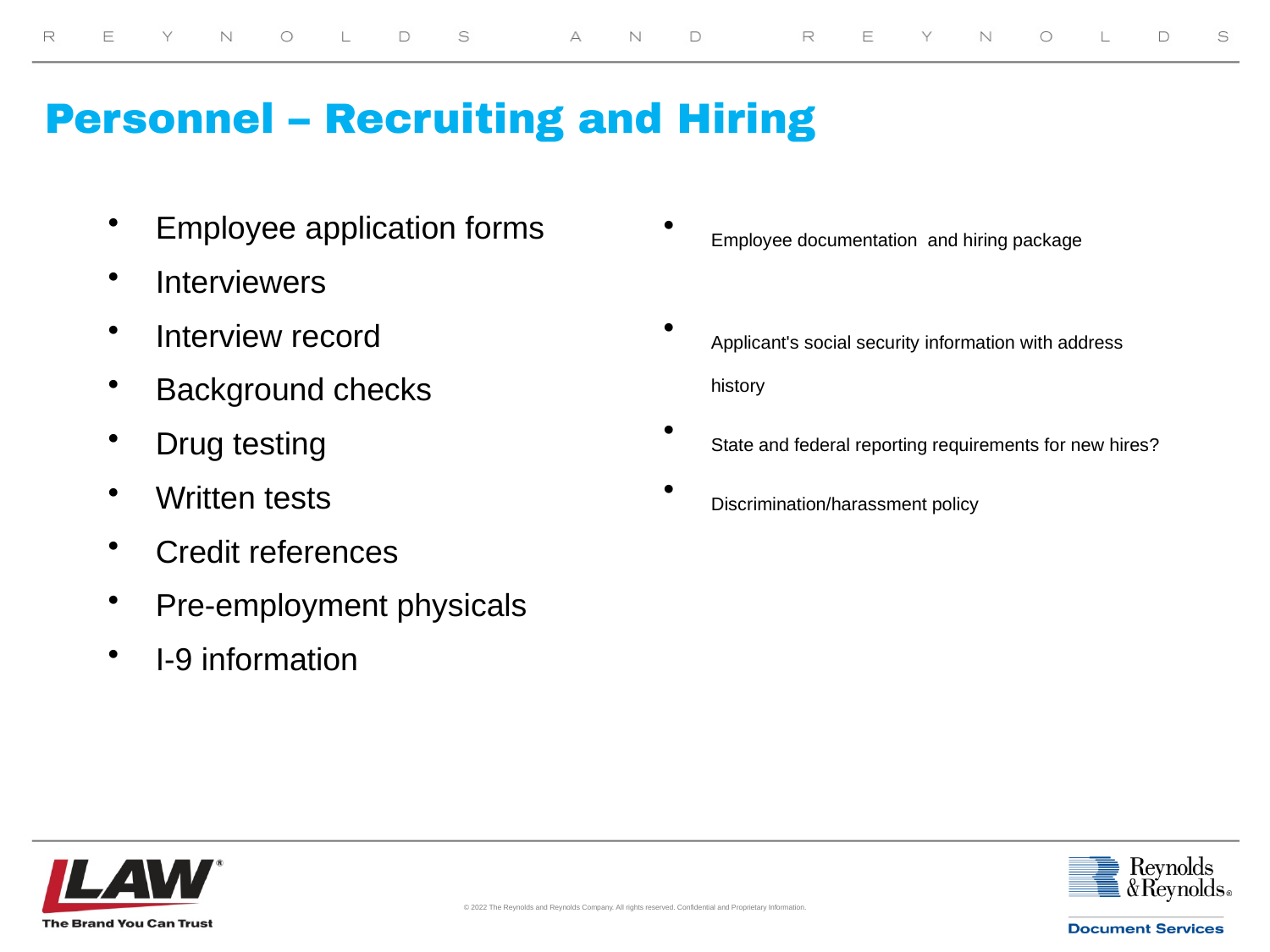

# Personnel – Recruiting and Hiring
Employee application forms
Interviewers
Interview record
Background checks
Drug testing
Written tests
Credit references
Pre-employment physicals
I-9 information
Employee documentation  and hiring package
Applicant's social security information with address history
State and federal reporting requirements for new hires?
Discrimination/harassment policy